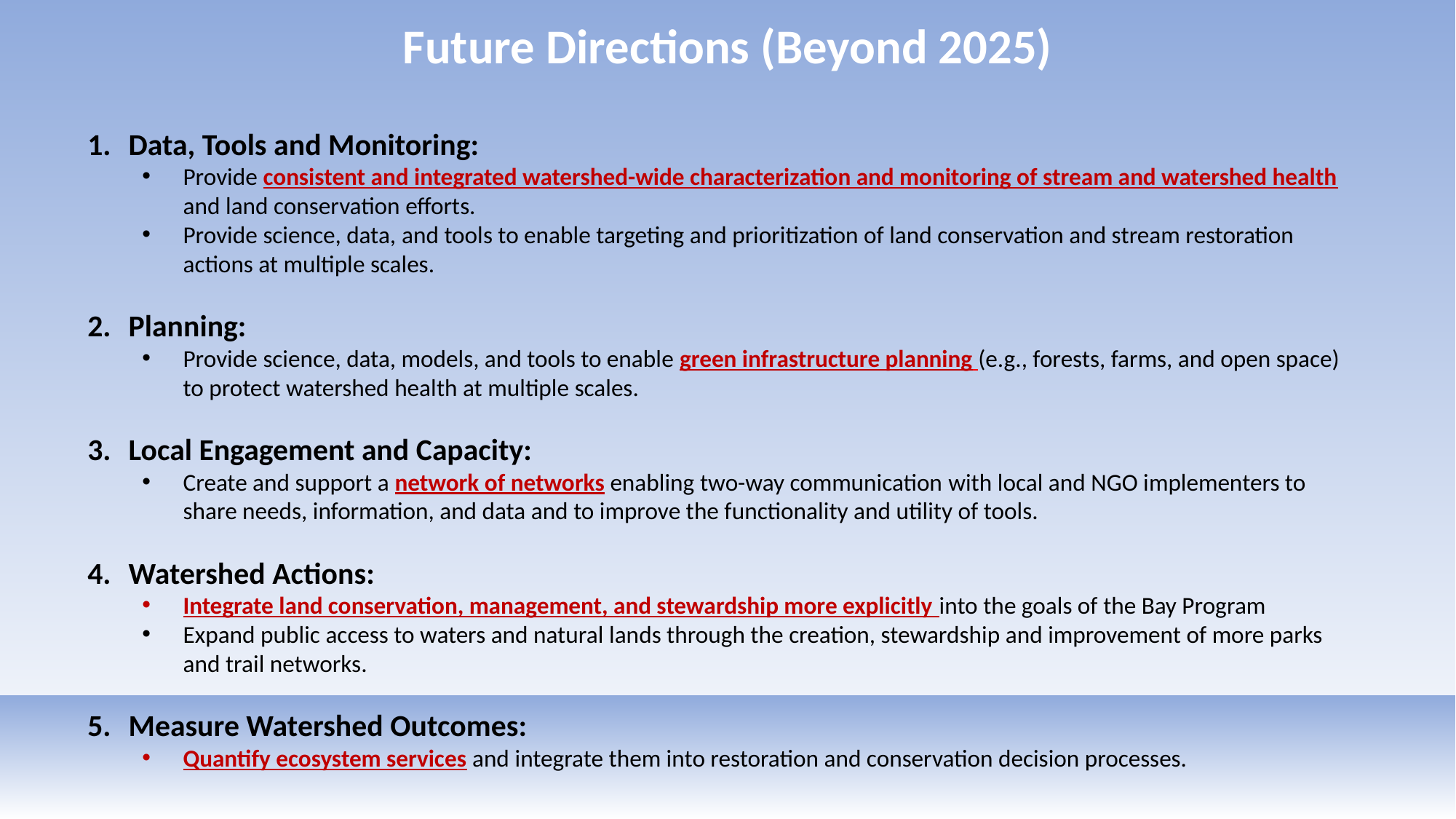

Future Directions (Beyond 2025)
Data, Tools and Monitoring:
Provide consistent and integrated watershed-wide characterization and monitoring of stream and watershed health and land conservation efforts.
Provide science, data, and tools to enable targeting and prioritization of land conservation and stream restoration actions at multiple scales.

Planning:
Provide science, data, models, and tools to enable green infrastructure planning (e.g., forests, farms, and open space) to protect watershed health at multiple scales.

Local Engagement and Capacity:
Create and support a network of networks enabling two-way communication with local and NGO implementers to share needs, information, and data and to improve the functionality and utility of tools.

Watershed Actions:
Integrate land conservation, management, and stewardship more explicitly into the goals of the Bay Program
Expand public access to waters and natural lands through the creation, stewardship and improvement of more parks and trail networks.

Measure Watershed Outcomes:
Quantify ecosystem services and integrate them into restoration and conservation decision processes.